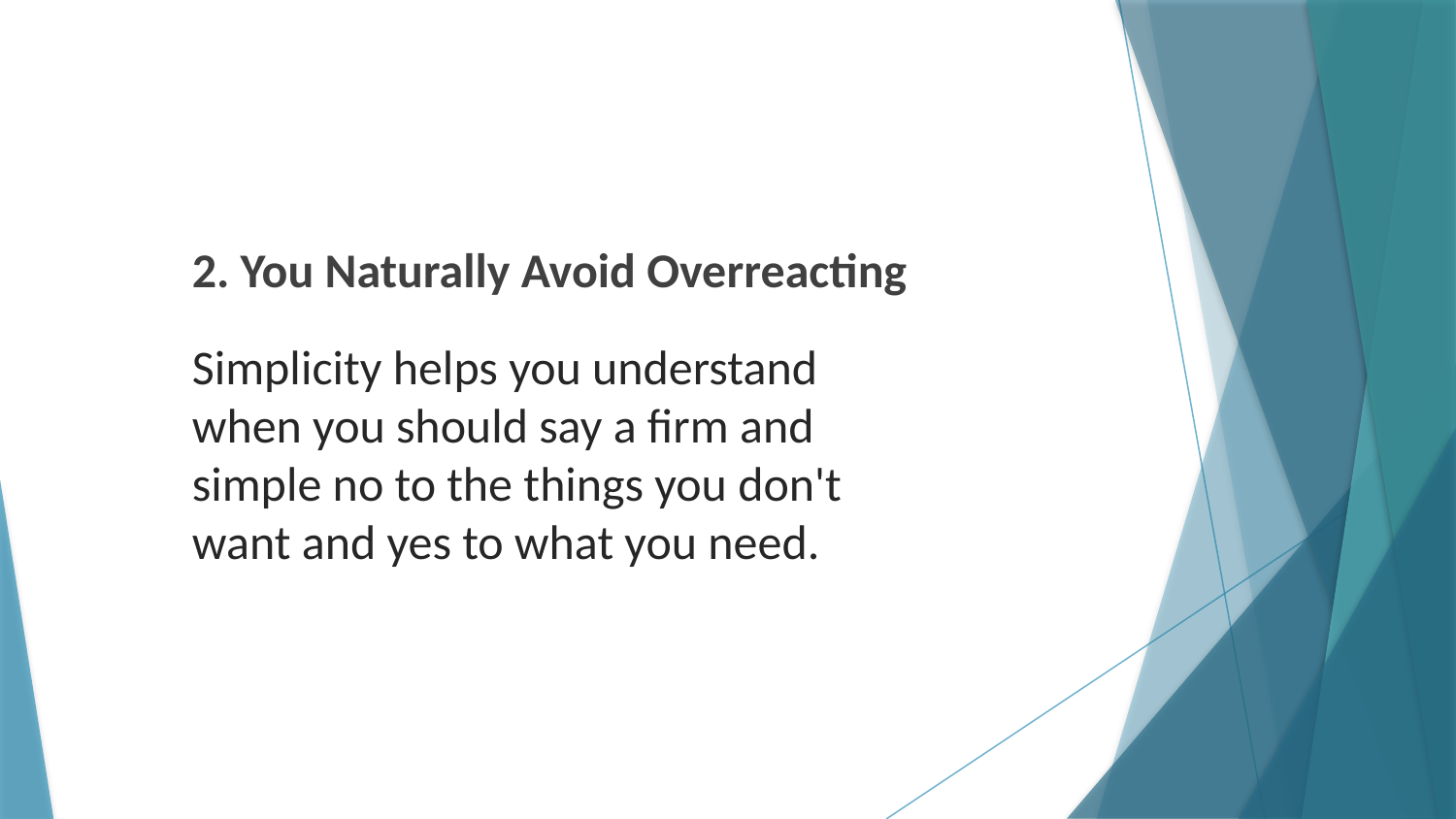

2. You Naturally Avoid Overreacting
Simplicity helps you understand when you should say a firm and simple no to the things you don't want and yes to what you need.